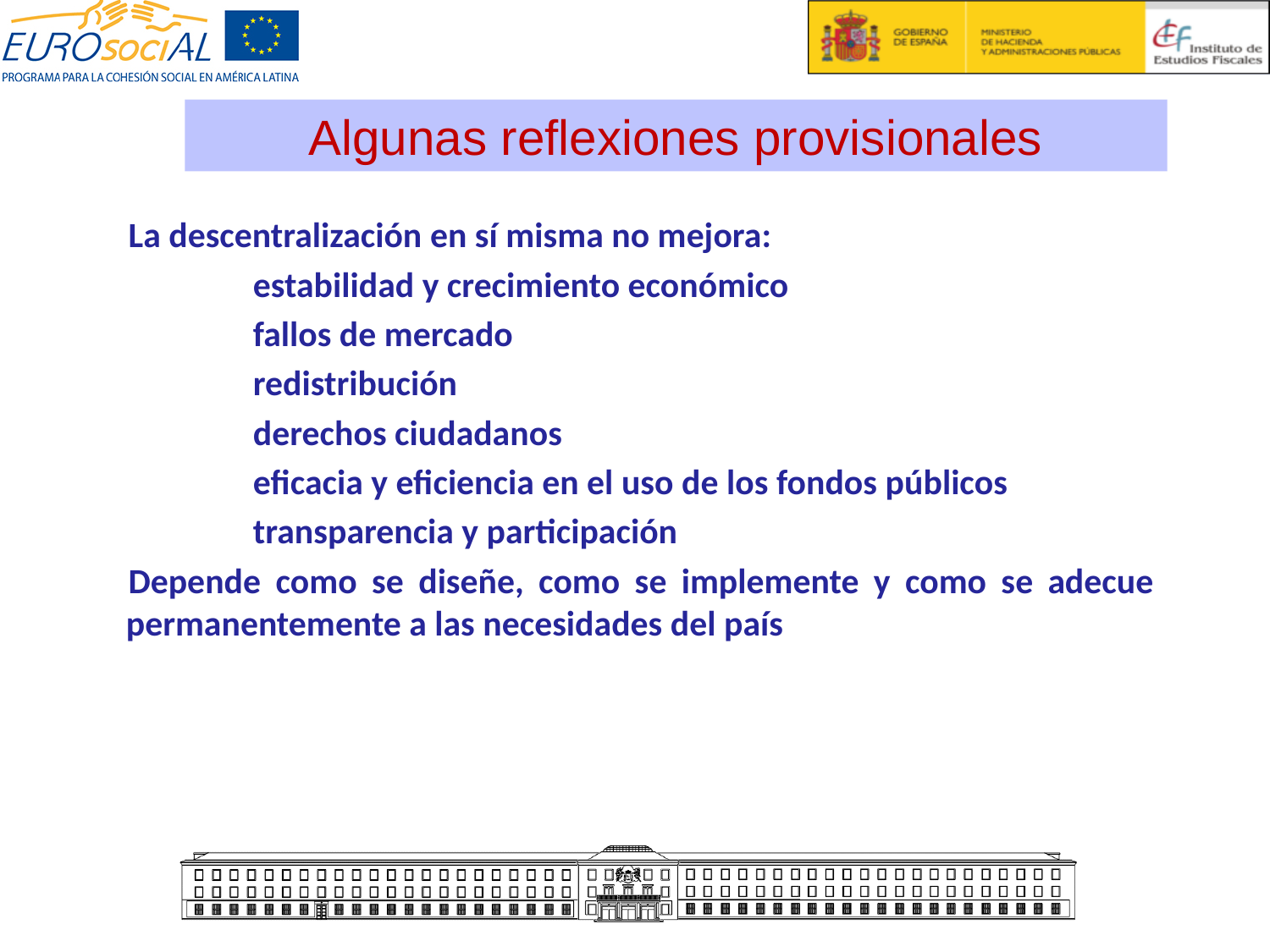

Algunas reflexiones provisionales
La descentralización en sí misma no mejora:
	estabilidad y crecimiento económico
	fallos de mercado
	redistribución
	derechos ciudadanos
	eficacia y eficiencia en el uso de los fondos públicos
	transparencia y participación
Depende como se diseñe, como se implemente y como se adecue permanentemente a las necesidades del país